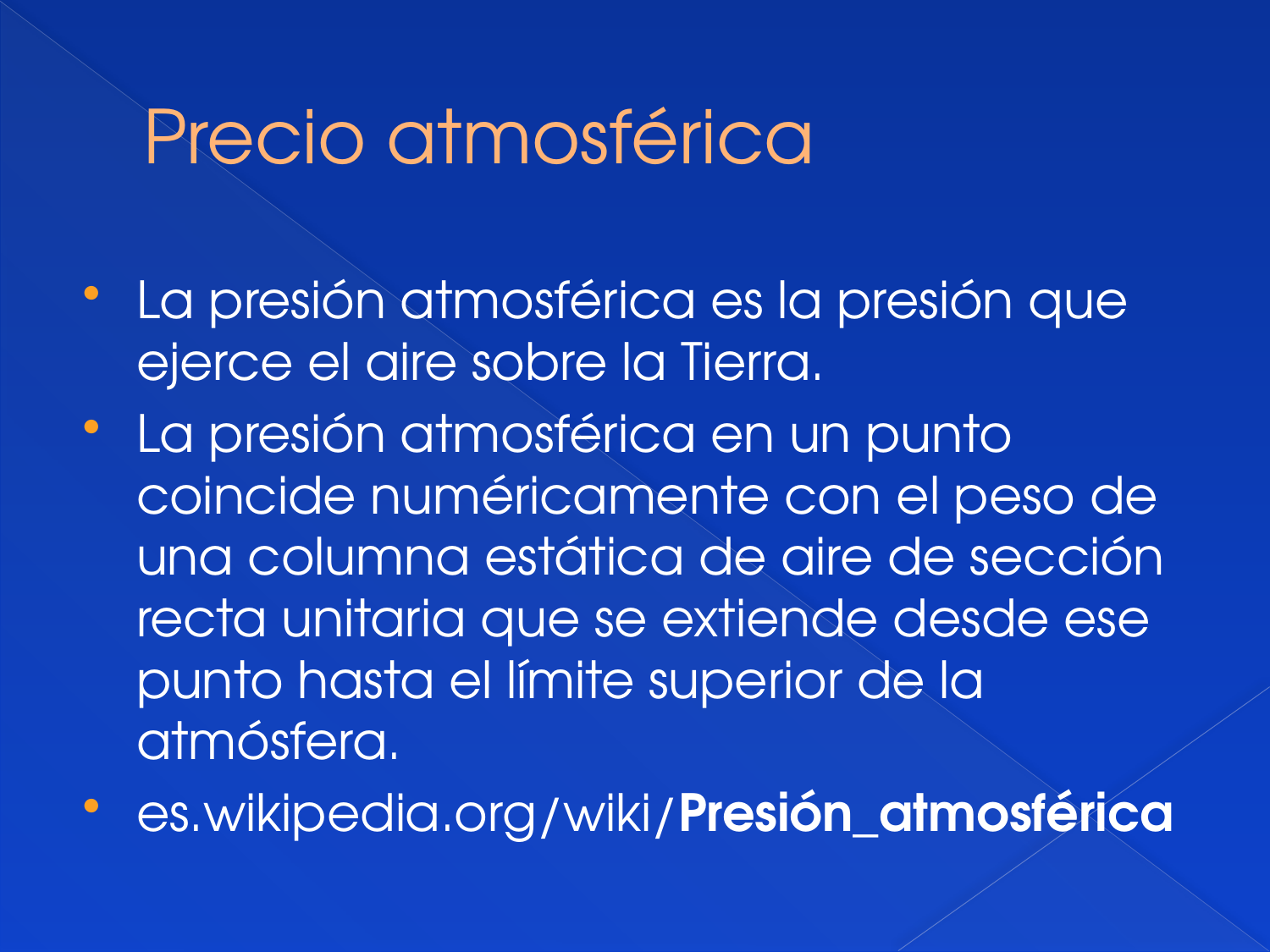

# Precio atmosférica
La presión atmosférica es la presión que ejerce el aire sobre la Tierra.
La presión atmosférica en un punto coincide numéricamente con el peso de una columna estática de aire de sección recta unitaria que se extiende desde ese punto hasta el límite superior de la atmósfera.
es.wikipedia.org/wiki/Presión_atmosférica